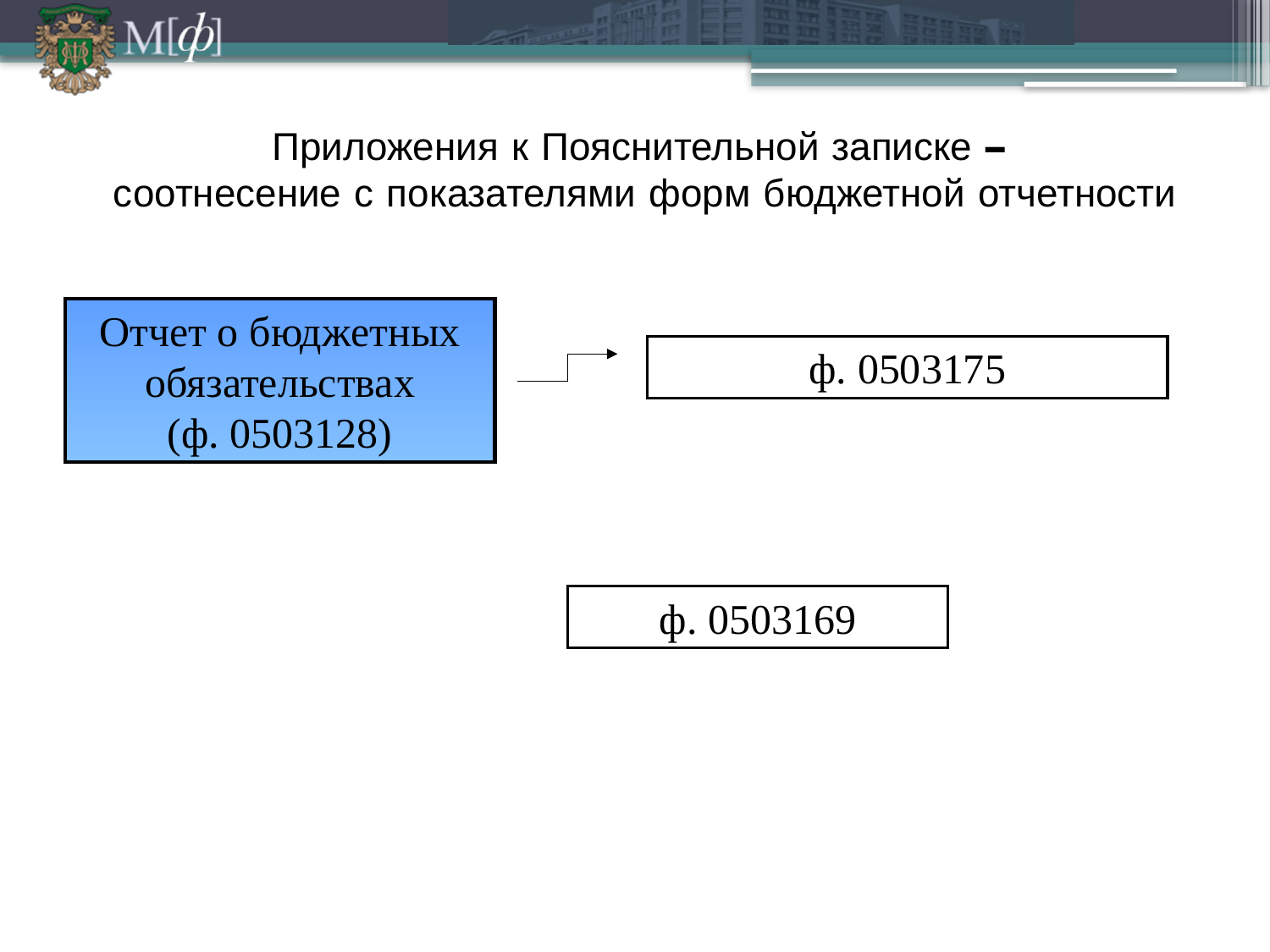

Приложения к Пояснительной записке –
соотнесение с показателями форм бюджетной отчетности
Отчет о бюджетных обязательствах
(ф. 0503128)
ф. 0503175
ф. 0503169